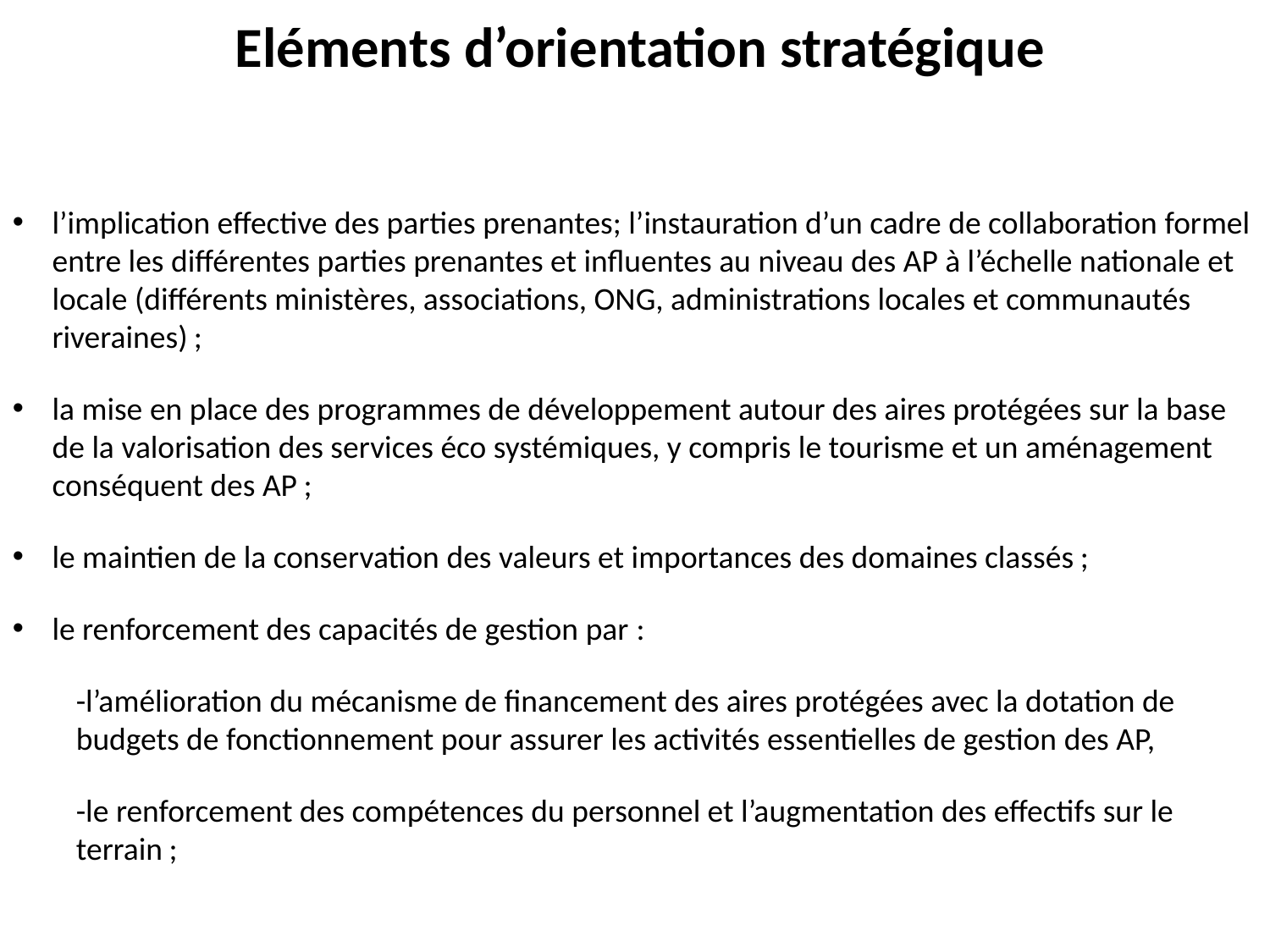

# Eléments d’orientation stratégique
l’implication effective des parties prenantes; l’instauration d’un cadre de collaboration formel entre les différentes parties prenantes et influentes au niveau des AP à l’échelle nationale et locale (différents ministères, associations, ONG, administrations locales et communautés riveraines) ;

la mise en place des programmes de développement autour des aires protégées sur la base de la valorisation des services éco systémiques, y compris le tourisme et un aménagement conséquent des AP ;

le maintien de la conservation des valeurs et importances des domaines classés ;

le renforcement des capacités de gestion par :

-l’amélioration du mécanisme de financement des aires protégées avec la dotation de budgets de fonctionnement pour assurer les activités essentielles de gestion des AP,

-le renforcement des compétences du personnel et l’augmentation des effectifs sur le terrain ;